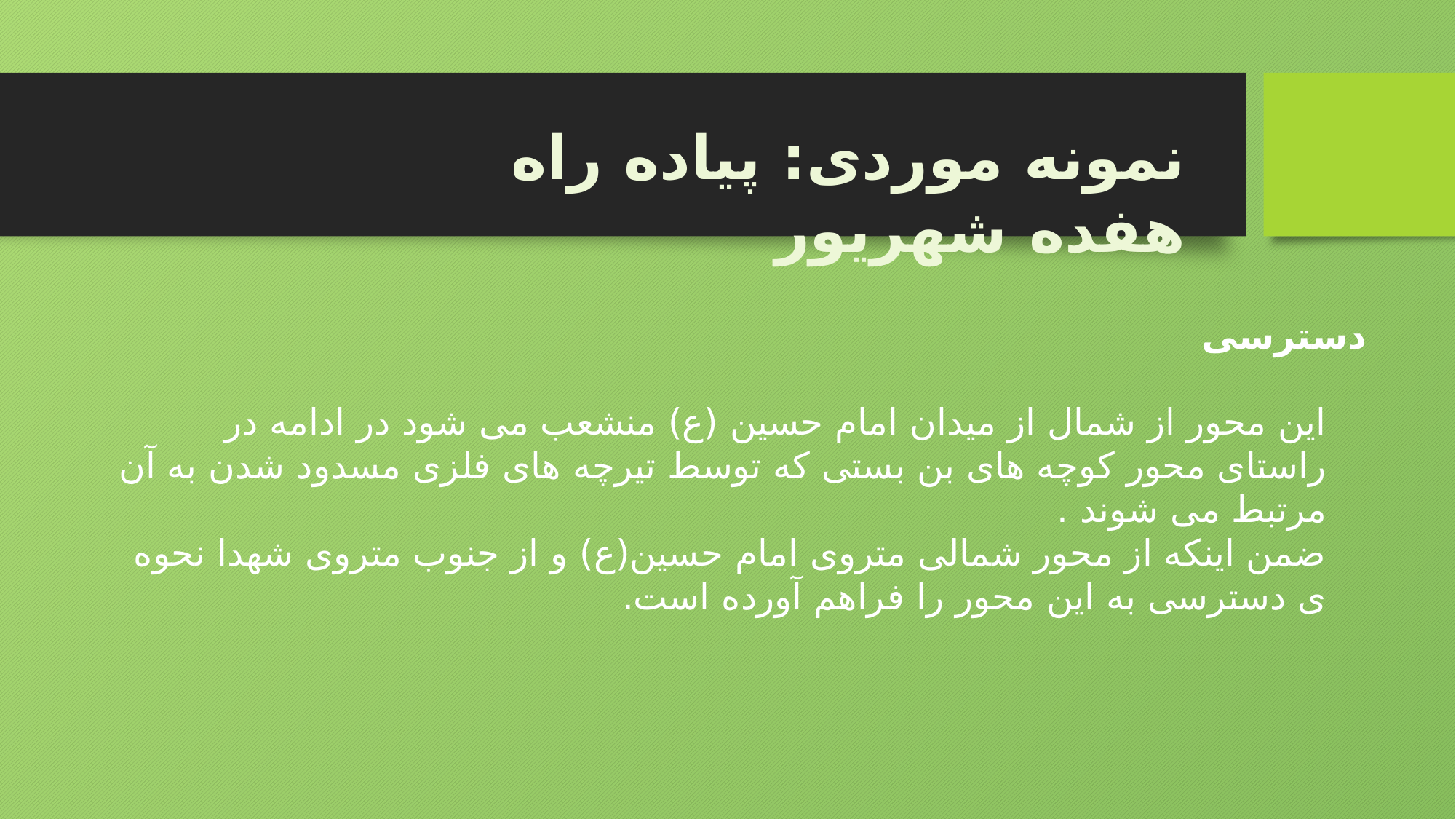

نمونه موردی: پیاده راه هفده شهریور
دسترسی
این محور از شمال از میدان امام حسین (ع) منشعب می شود در ادامه در راستای محور کوچه های بن بستی که توسط تیرچه های فلزی مسدود شدن به آن مرتبط می شوند .
ضمن اینکه از محور شمالی متروی امام حسین(ع) و از جنوب متروی شهدا نحوه ی دسترسی به این محور را فراهم آورده است.